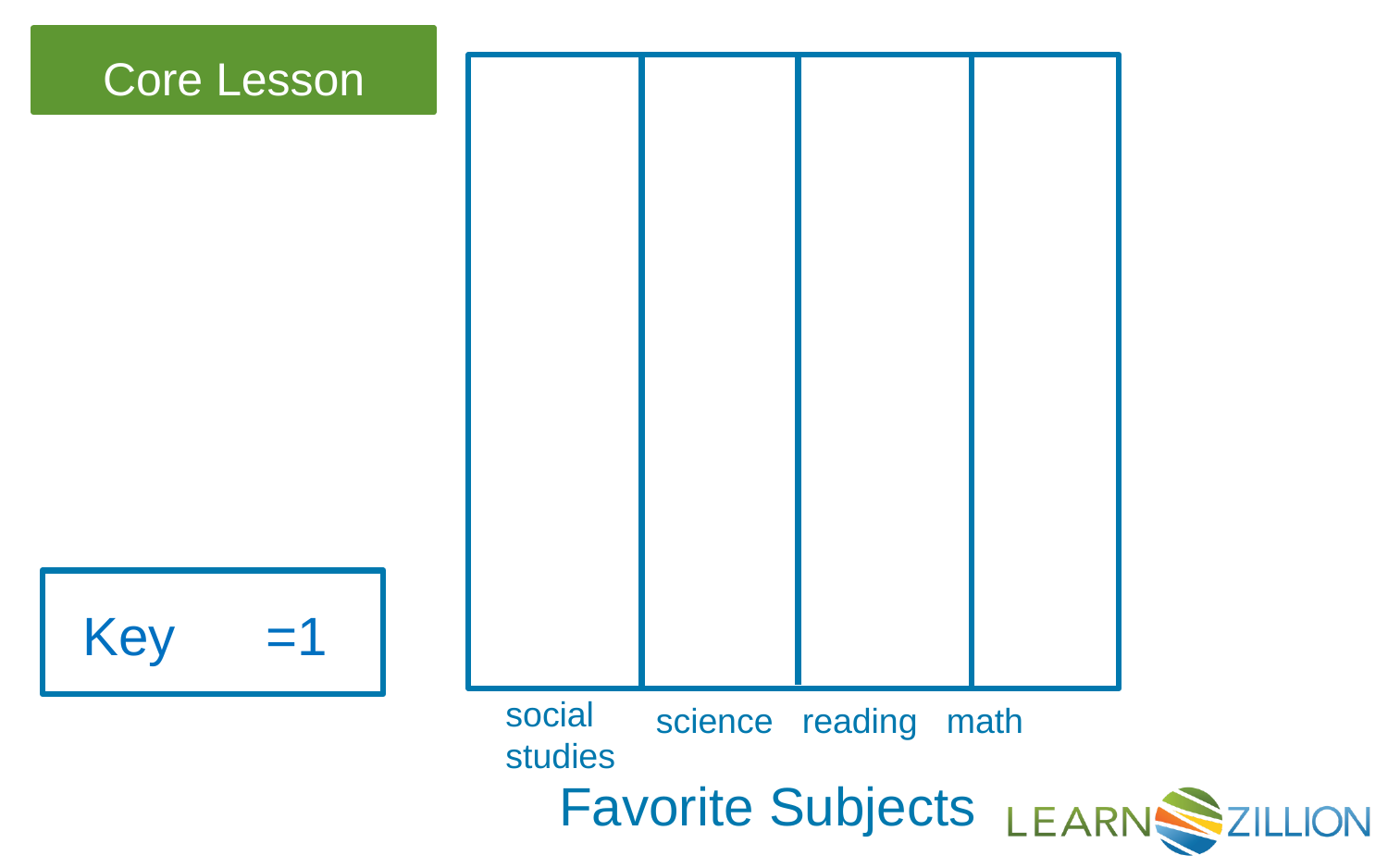

Key      =1
social studies
science   reading   math

Favorite Subjects